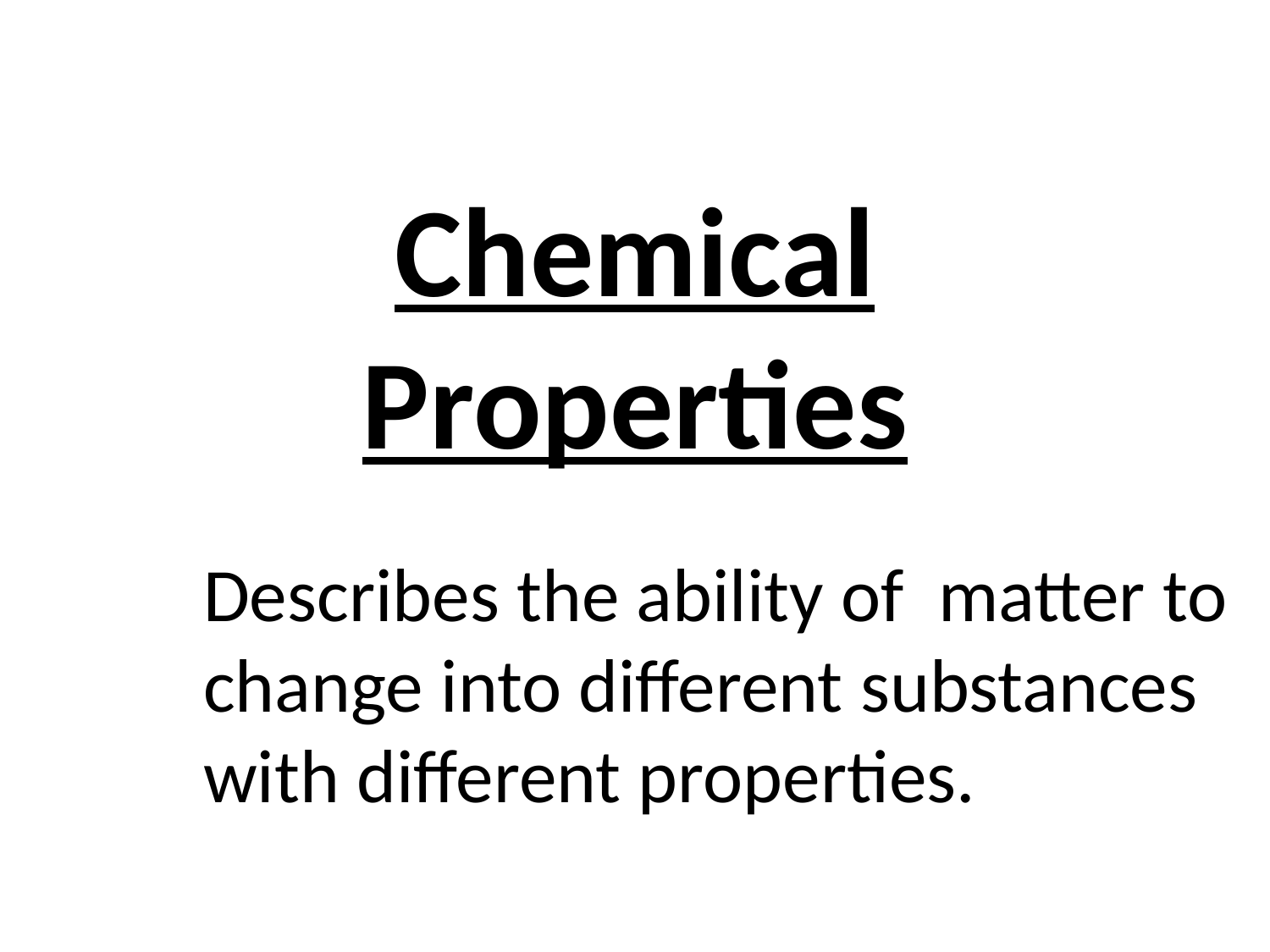

# Chemical Properties
Describes the ability of  matter to change into different substances with different properties.